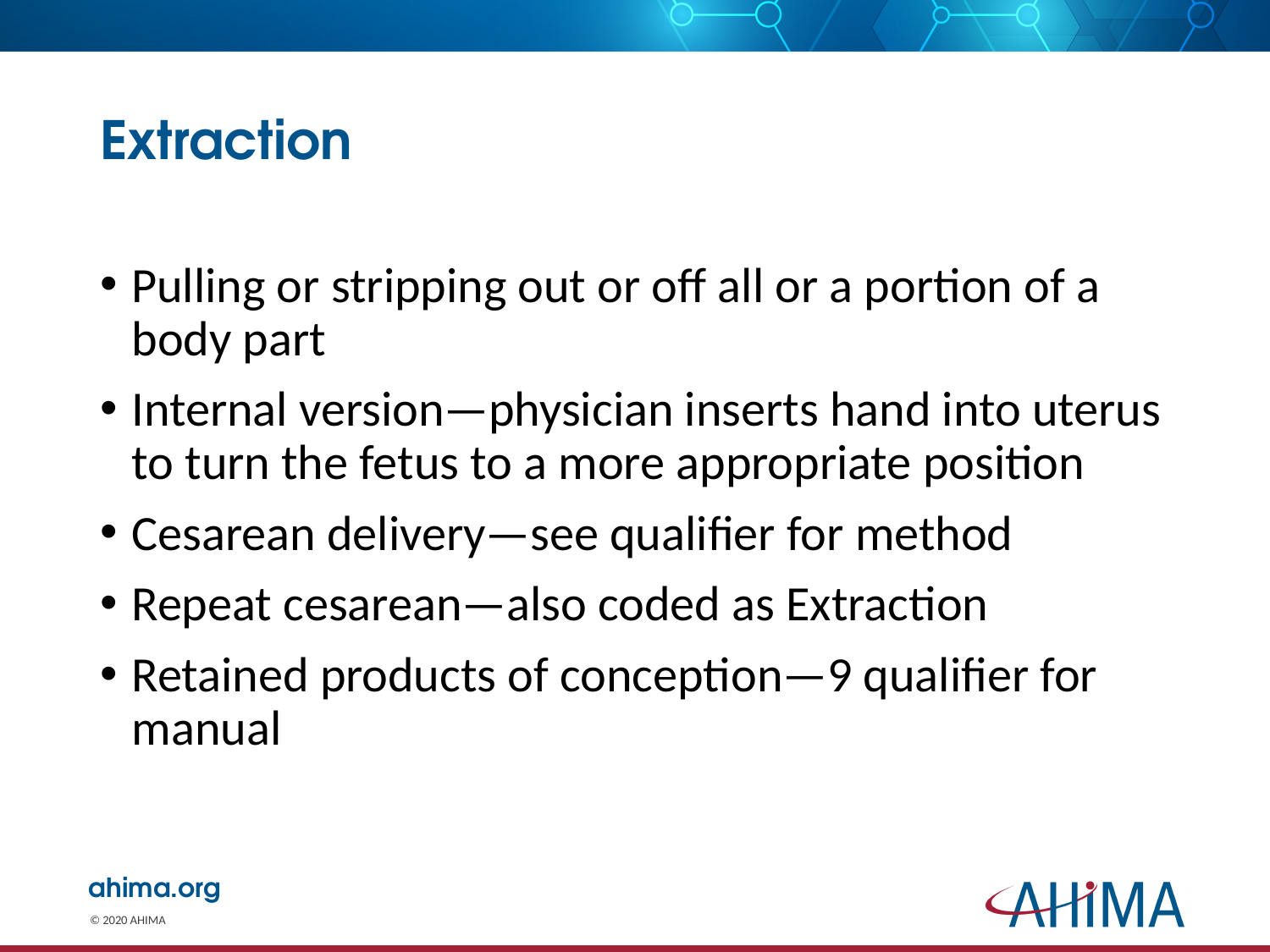

# Extraction
Pulling or stripping out or off all or a portion of a body part
Internal version—physician inserts hand into uterus to turn the fetus to a more appropriate position
Cesarean delivery—see qualifier for method
Repeat cesarean—also coded as Extraction
Retained products of conception—9 qualifier for manual